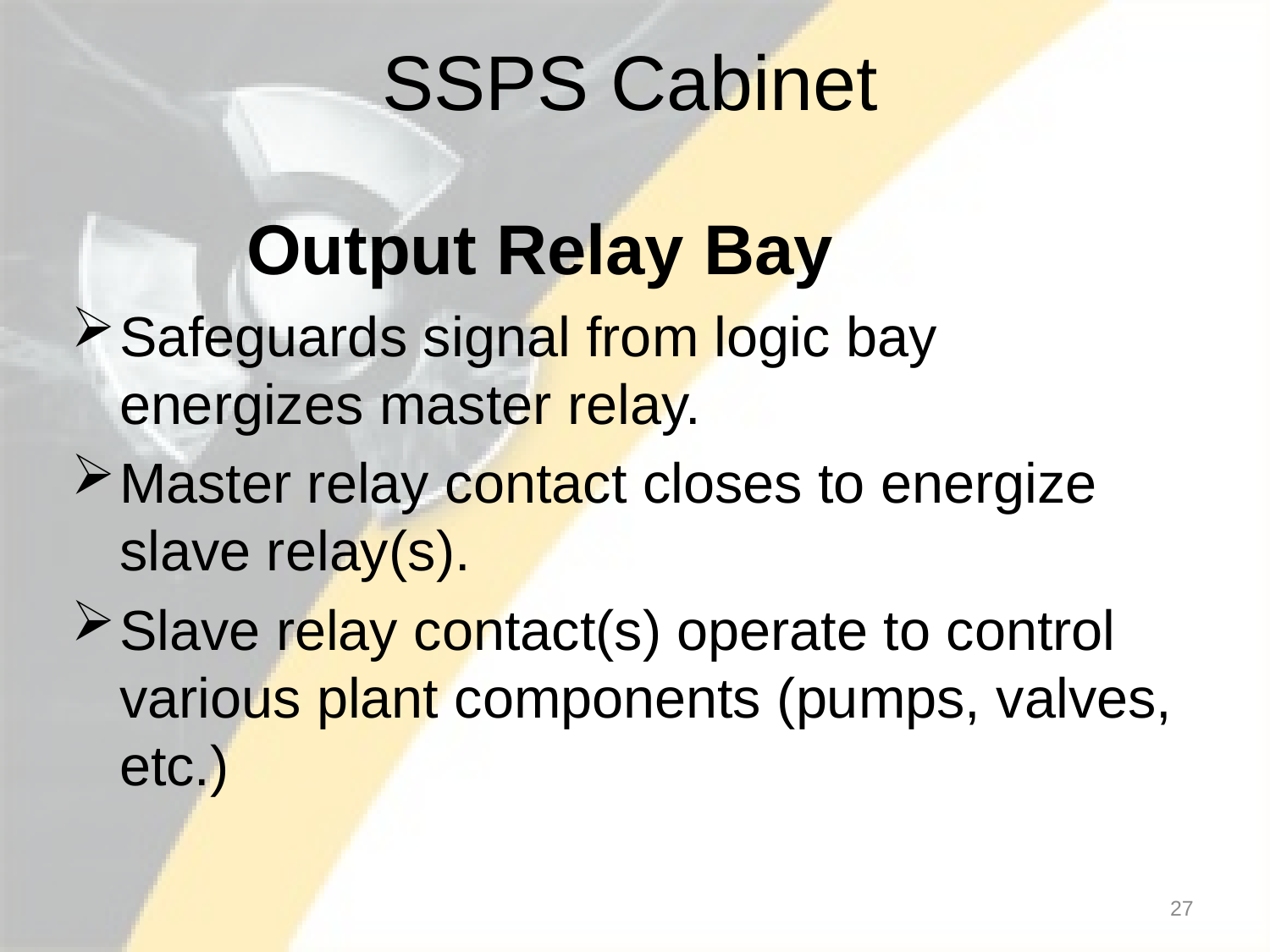

# SSPS Cabinet
		Output Relay Bay
Safeguards signal from logic bay energizes master relay.
Master relay contact closes to energize slave relay(s).
Slave relay contact(s) operate to control various plant components (pumps, valves, etc.)

27